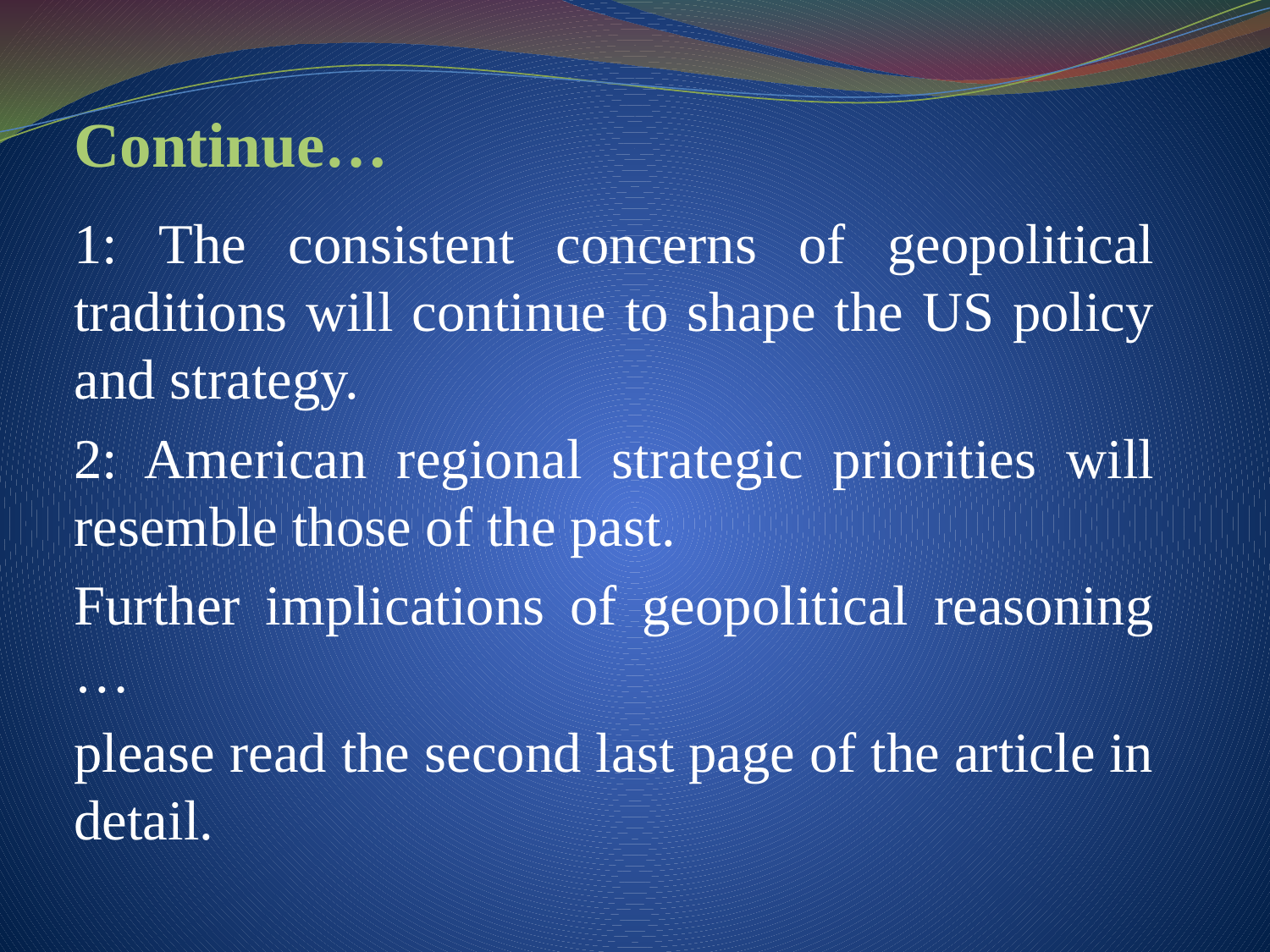

# Continue…
1: The consistent concerns of geopolitical traditions will continue to shape the US policy and strategy.
2: American regional strategic priorities will resemble those of the past.
Further implications of geopolitical reasoning …
please read the second last page of the article in detail.